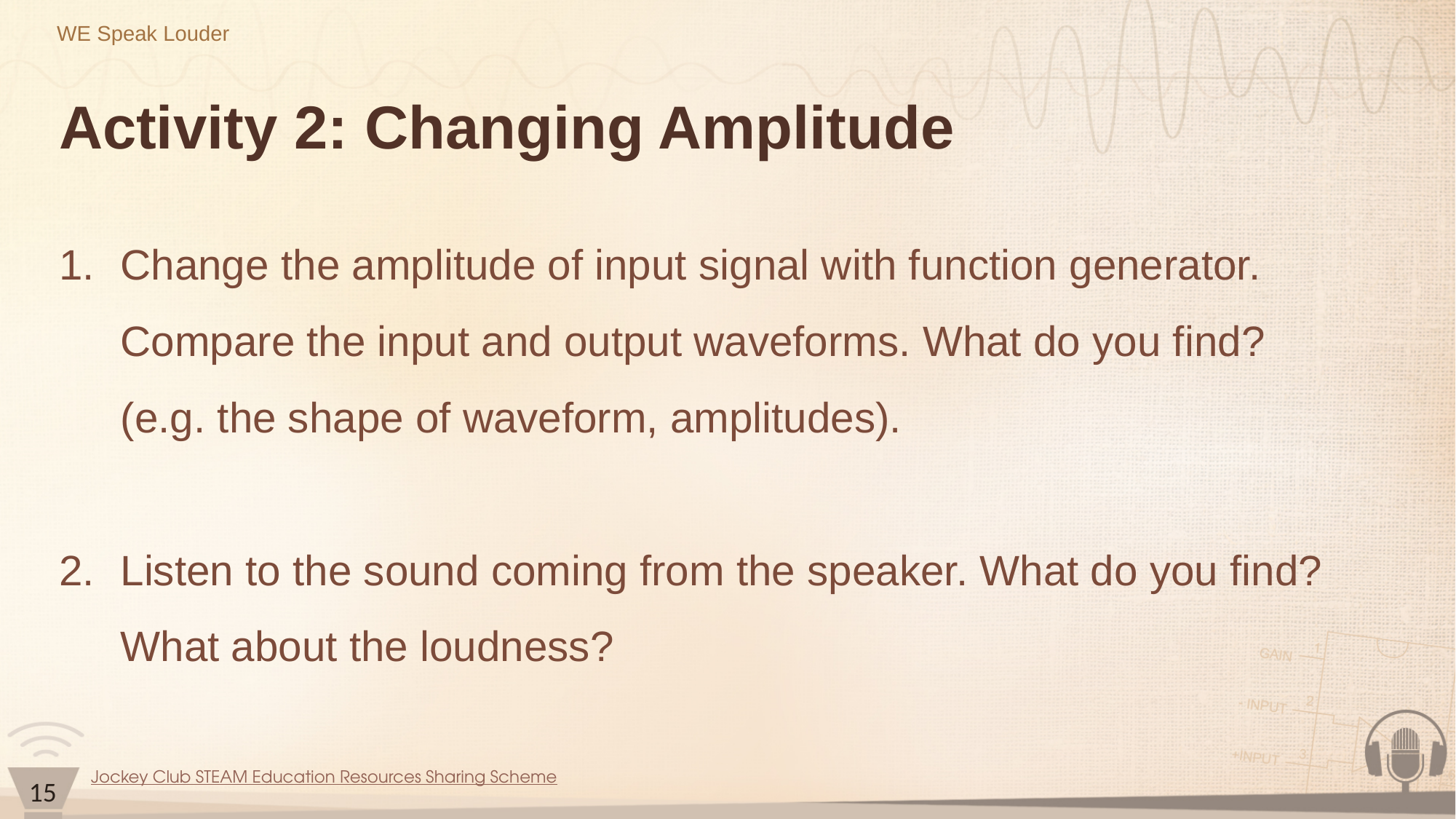

# Activity 2: Changing Amplitude
Change the amplitude of input signal with function generator. Compare the input and output waveforms. What do you find? (e.g. the shape of waveform, amplitudes).

Listen to the sound coming from the speaker. What do you find? What about the loudness?

15